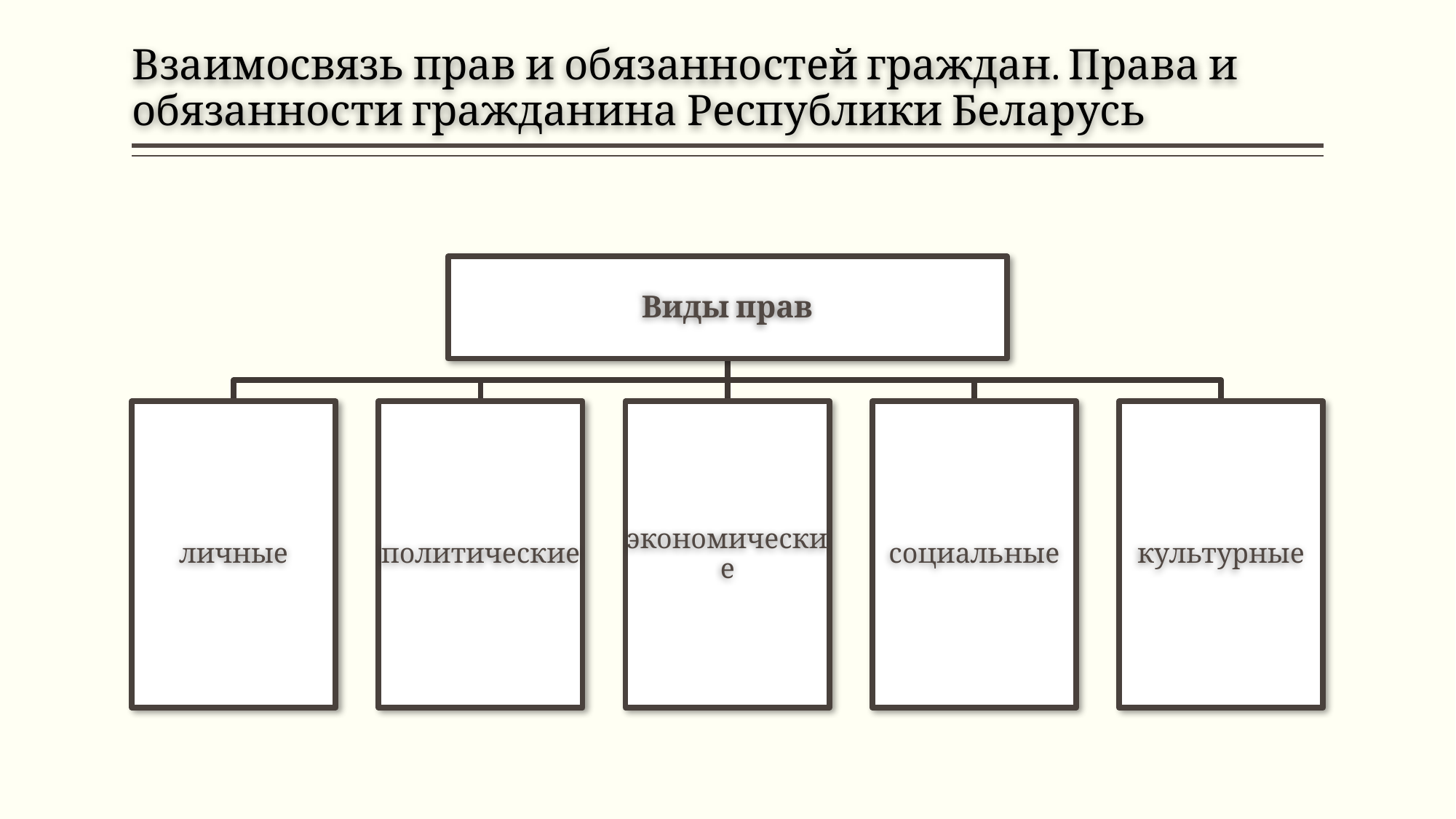

# Взаимосвязь прав и обязанностей граждан. Права и обязанности гражданина Республики Беларусь

Виды прав

личные

политические

экономические

социальные

культурные